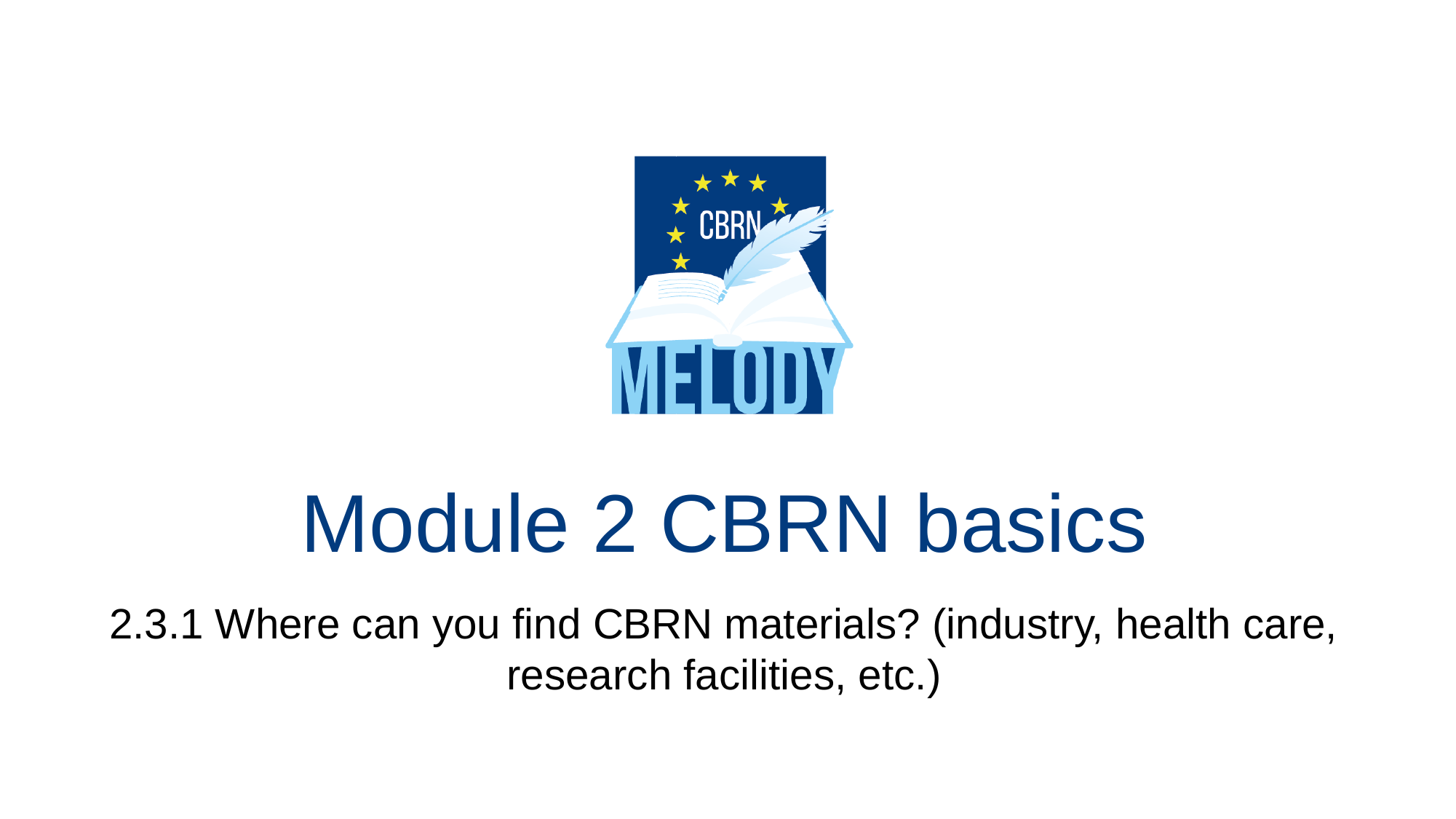

# Module 2 CBRN basics
2.3.1 Where can you find CBRN materials? (industry, health care, research facilities, etc.)